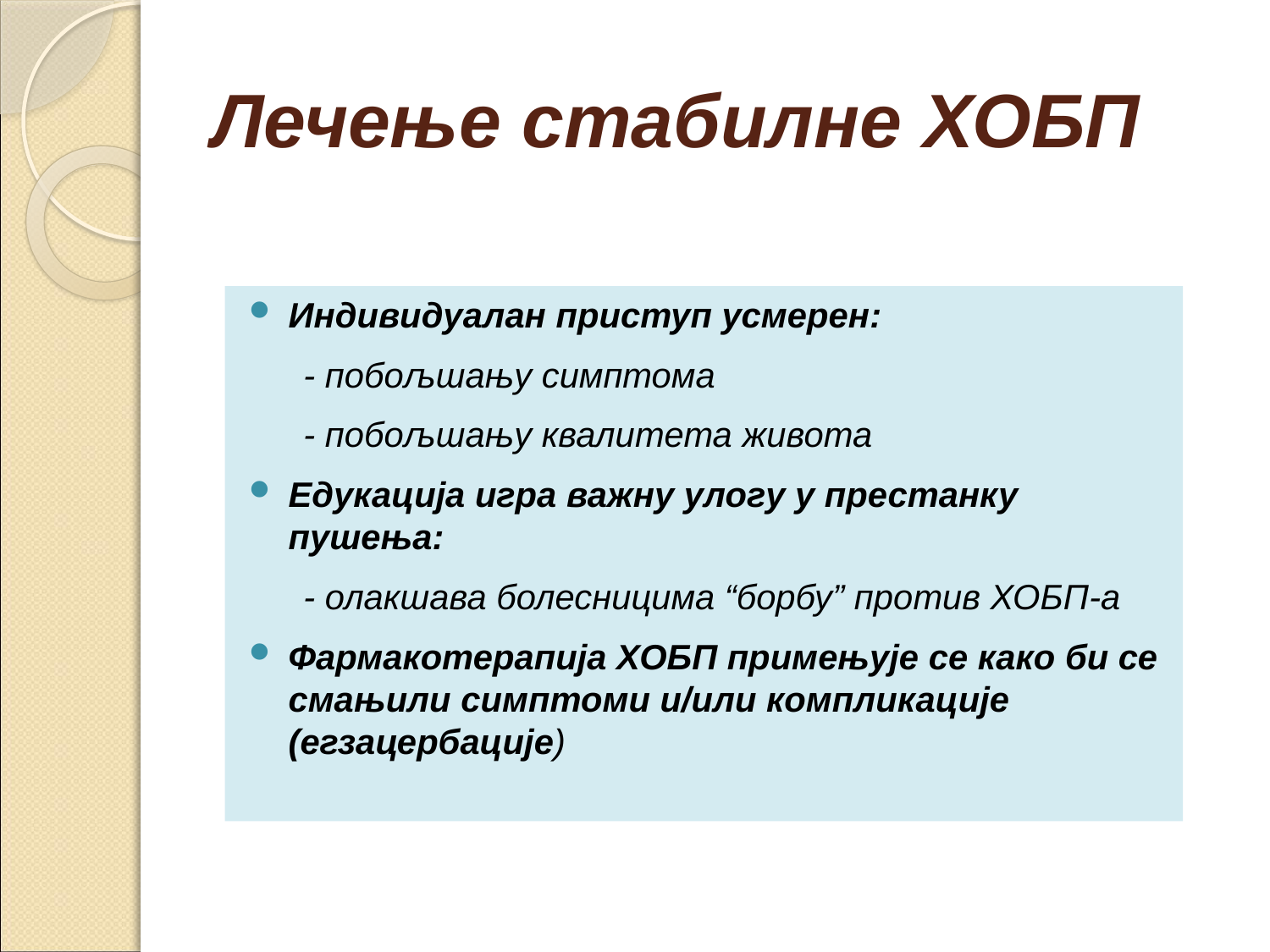

# Лечење стабилне ХОБП
Индивидуалан приступ усмерен:
 - побољшању симптома
 - побољшању квалитета живота
Едукација игра важну улогу у престанку пушења:
 - олакшава болесницима “борбу” против ХОБП-а
Фармакотерапија ХОБП примењује се како би се смањили симптоми и/или компликације (егзацербације)